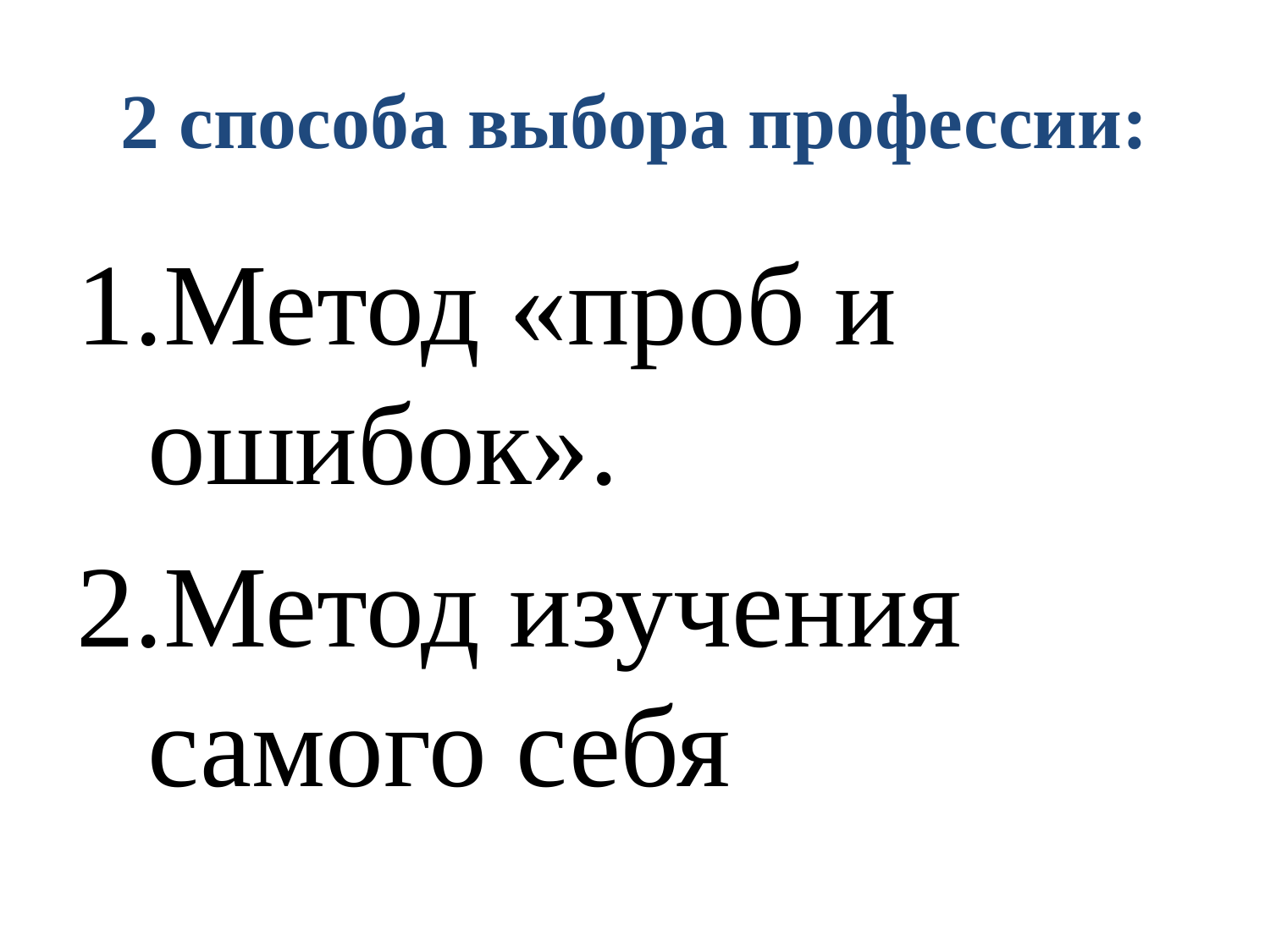

# 2 способа выбора профессии:
Метод «проб и ошибок».
Метод изучения самого себя